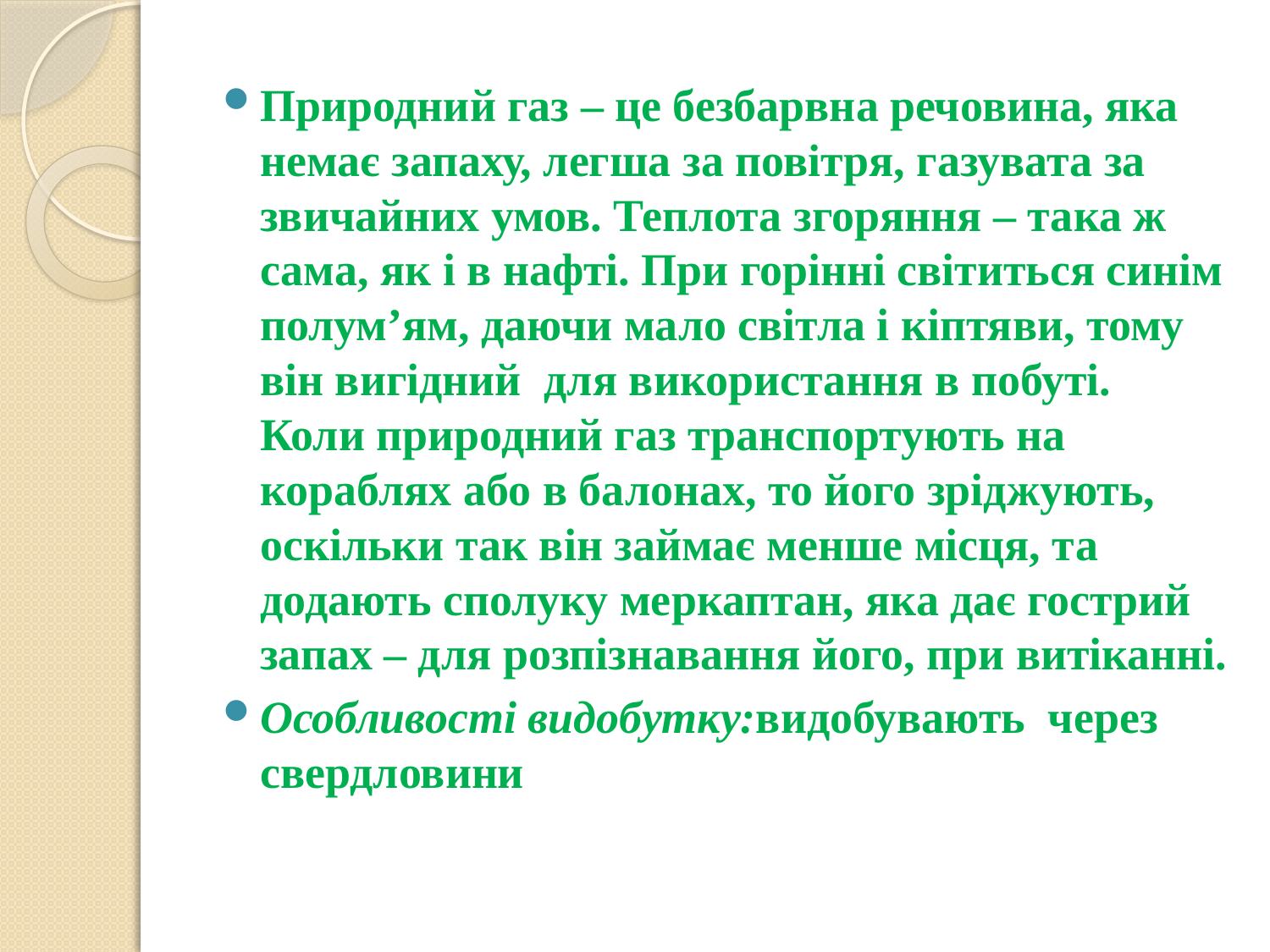

Природний газ – це безбарвна речовина, яка немає запаху, легша за повітря, газувата за звичайних умов. Теплота згоряння – така ж сама, як і в нафті. При горінні світиться синім полум’ям, даючи мало світла і кіптяви, тому він вигідний  для використання в побуті.  Коли природний газ транспортують на кораблях або в балонах, то його зріджують, оскільки так він займає менше місця, та додають сполуку меркаптан, яка дає гострий запах – для розпізнавання його, при витіканні.
Особливості видобутку:видобувають  через  свердловини